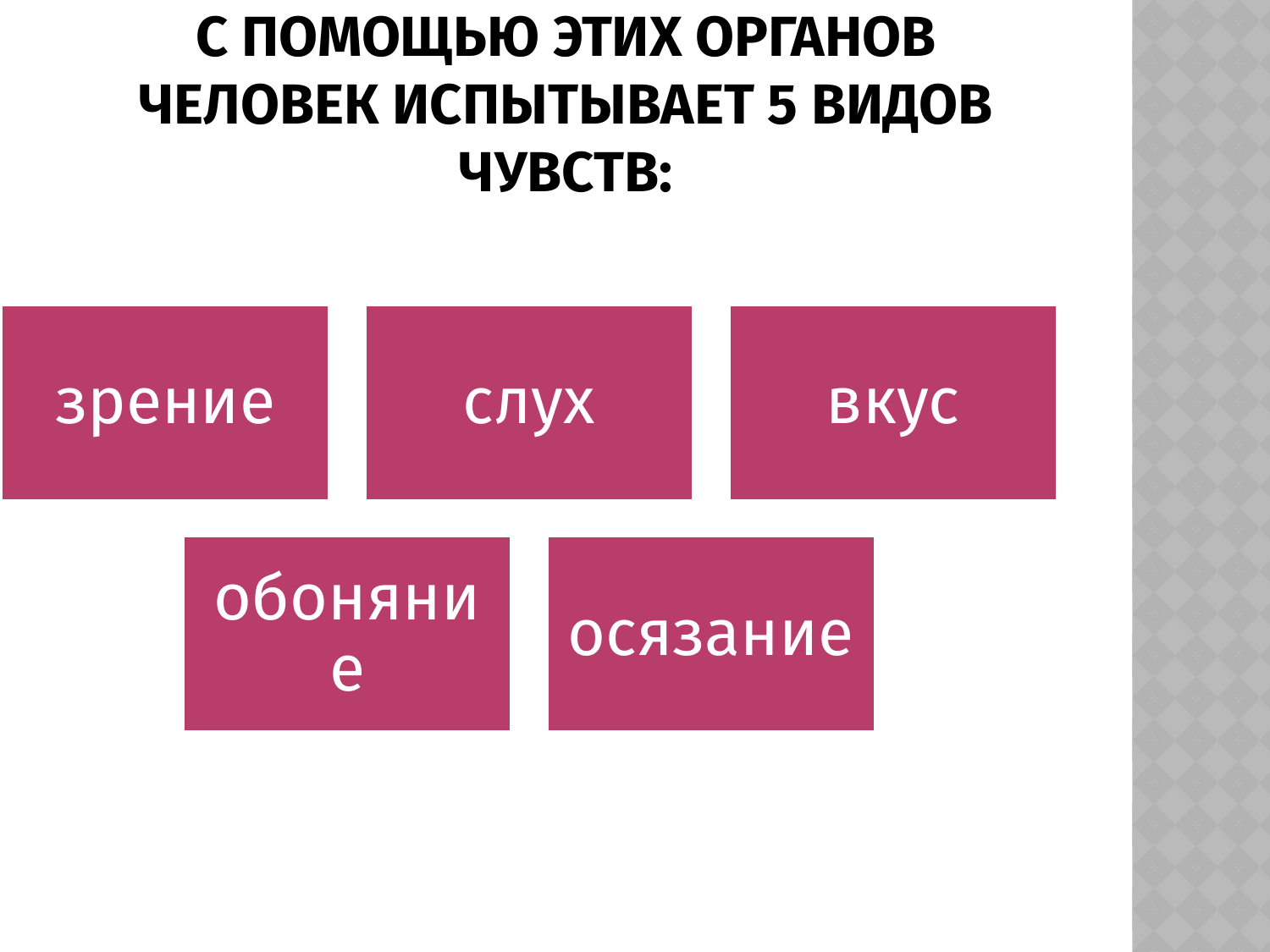

# С помощью этих органов человек испытывает 5 видов чувств:
зрение
слух
вкус
обоняние
осязание